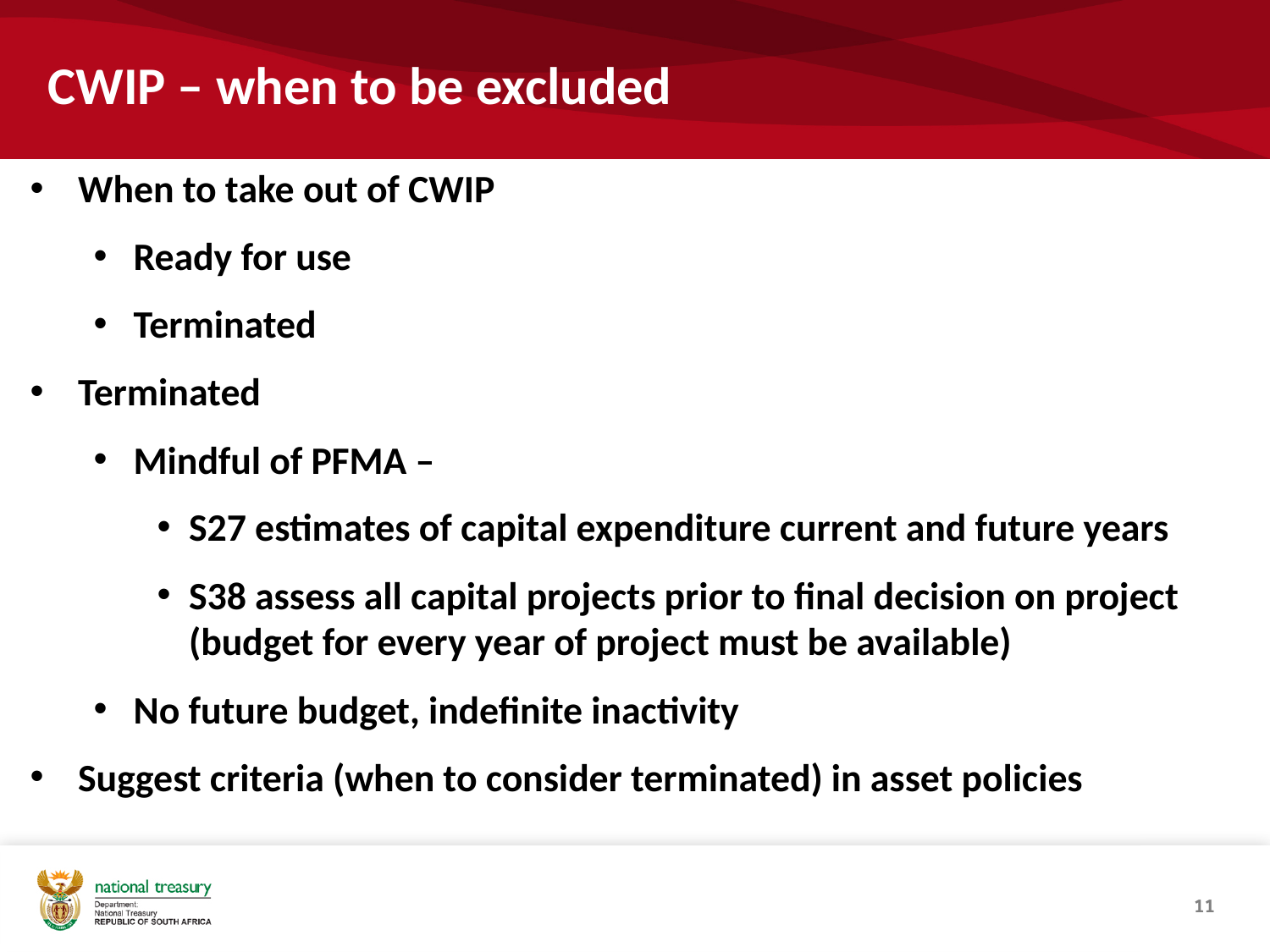

# CWIP – when to be excluded
When to take out of CWIP
Ready for use
Terminated
Terminated
Mindful of PFMA –
S27 estimates of capital expenditure current and future years
S38 assess all capital projects prior to final decision on project (budget for every year of project must be available)
No future budget, indefinite inactivity
Suggest criteria (when to consider terminated) in asset policies

11